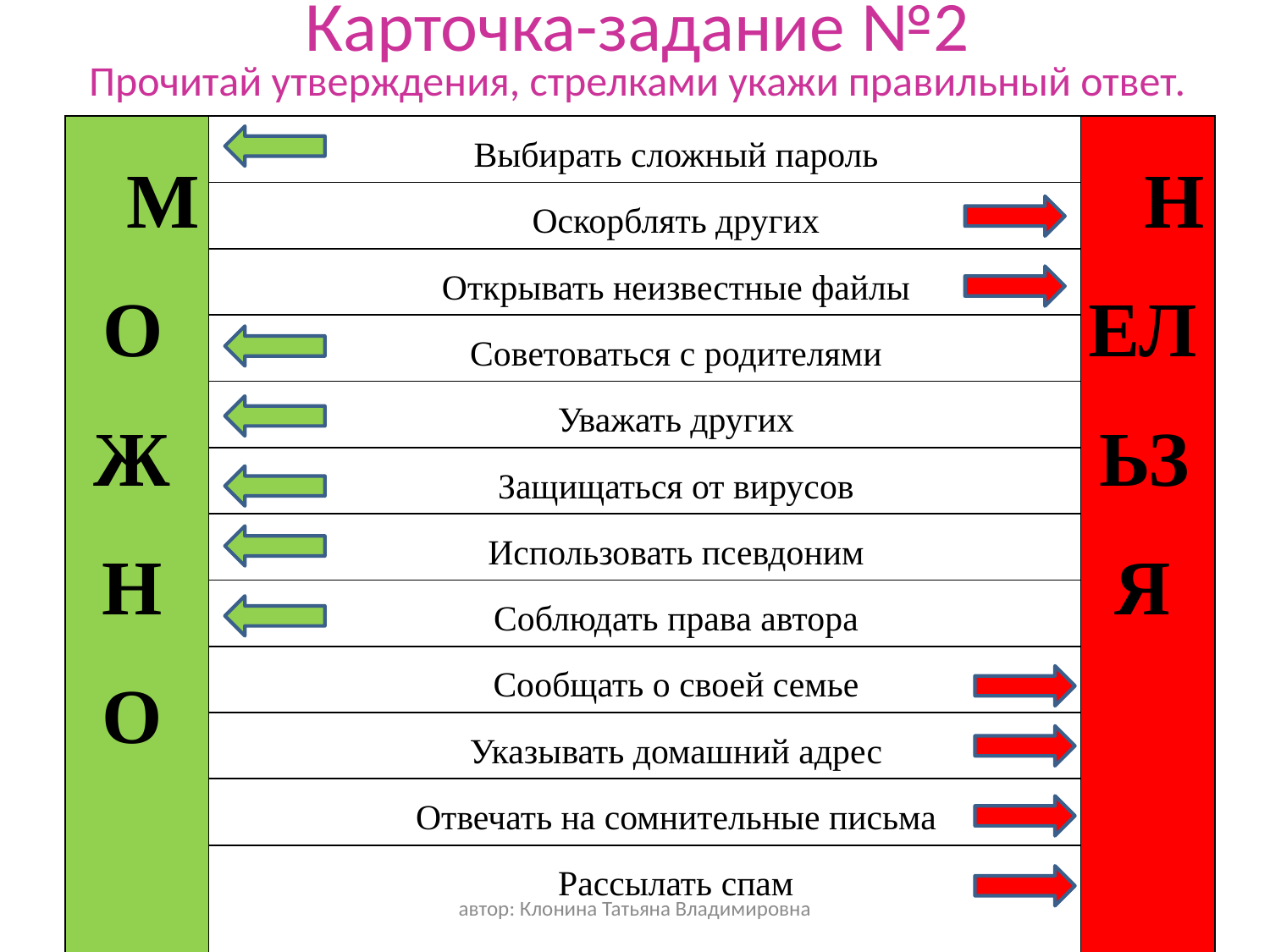

# Карточка-задание №2 Прочитай утверждения, стрелками укажи правильный ответ.
| МОЖНО | Выбирать сложный пароль | НЕЛЬЗЯ |
| --- | --- | --- |
|  | Оскорблять других |  |
|  | Открывать неизвестные файлы |  |
|  | Советоваться с родителями |  |
|  | Уважать других |  |
|  | Защищаться от вирусов |  |
|  | Использовать псевдоним |  |
|  | Соблюдать права автора |  |
|  | Сообщать о своей семье |  |
|  | Указывать домашний адрес |  |
|  | Отвечать на сомнительные письма |  |
|  | Рассылать спам |  |

автор: Клонина Татьяна Владимировна